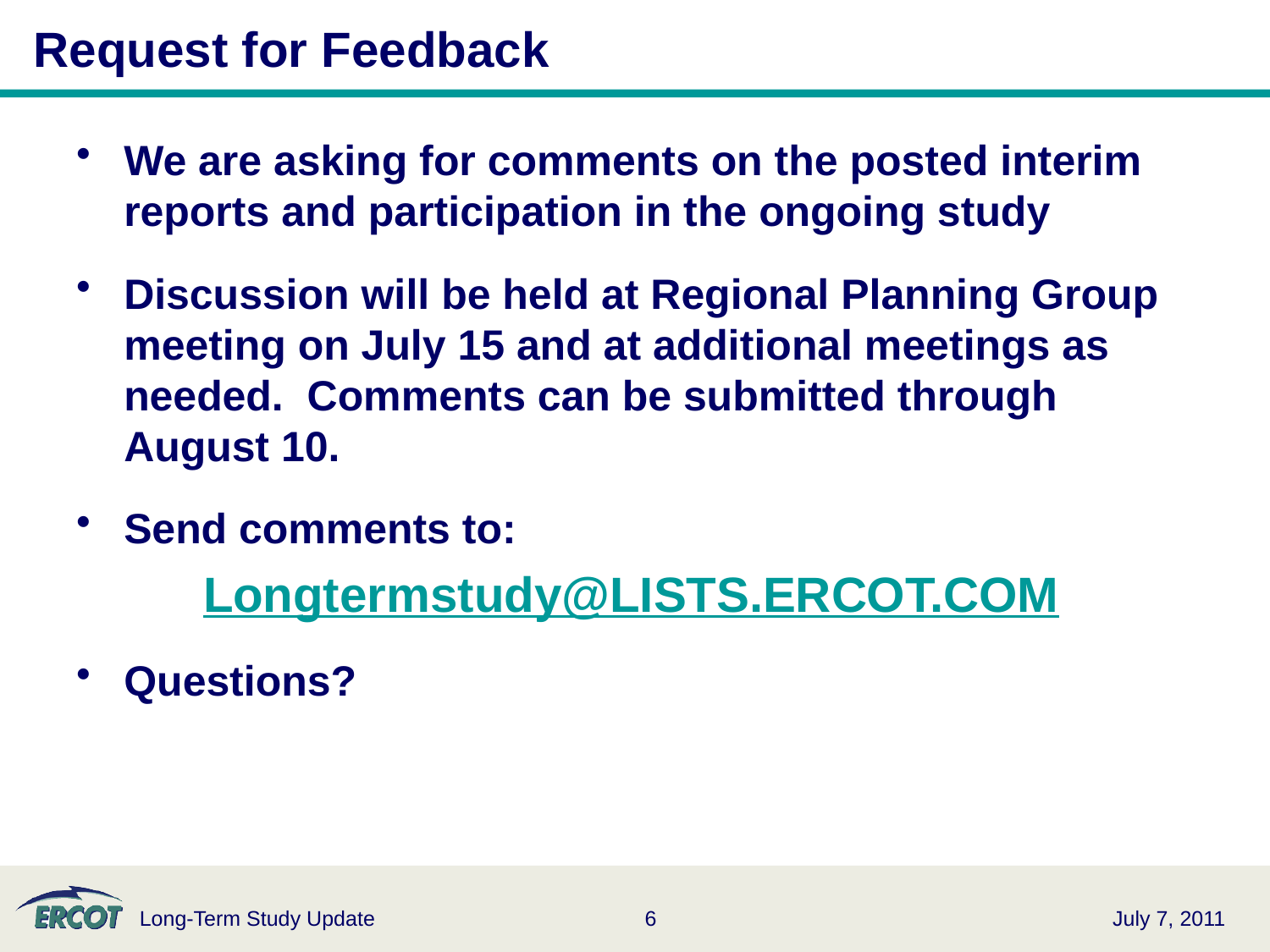

# Request for Feedback
We are asking for comments on the posted interim reports and participation in the ongoing study
Discussion will be held at Regional Planning Group meeting on July 15 and at additional meetings as needed.  Comments can be submitted through August 10.
Send comments to:
Longtermstudy@LISTS.ERCOT.COM
Questions?